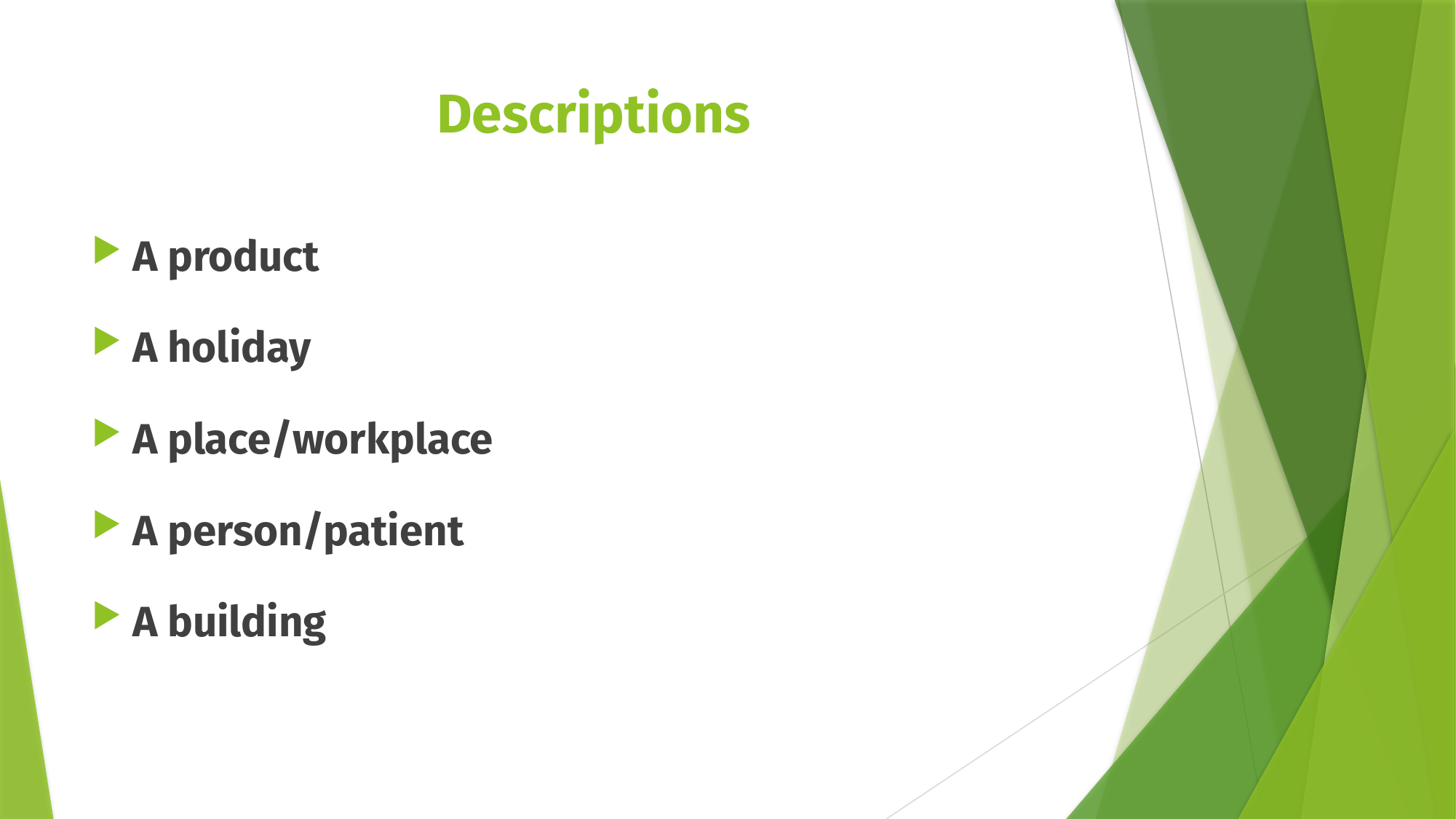

# Descriptions
A product
A holiday
A place/workplace
A person/patient
A building